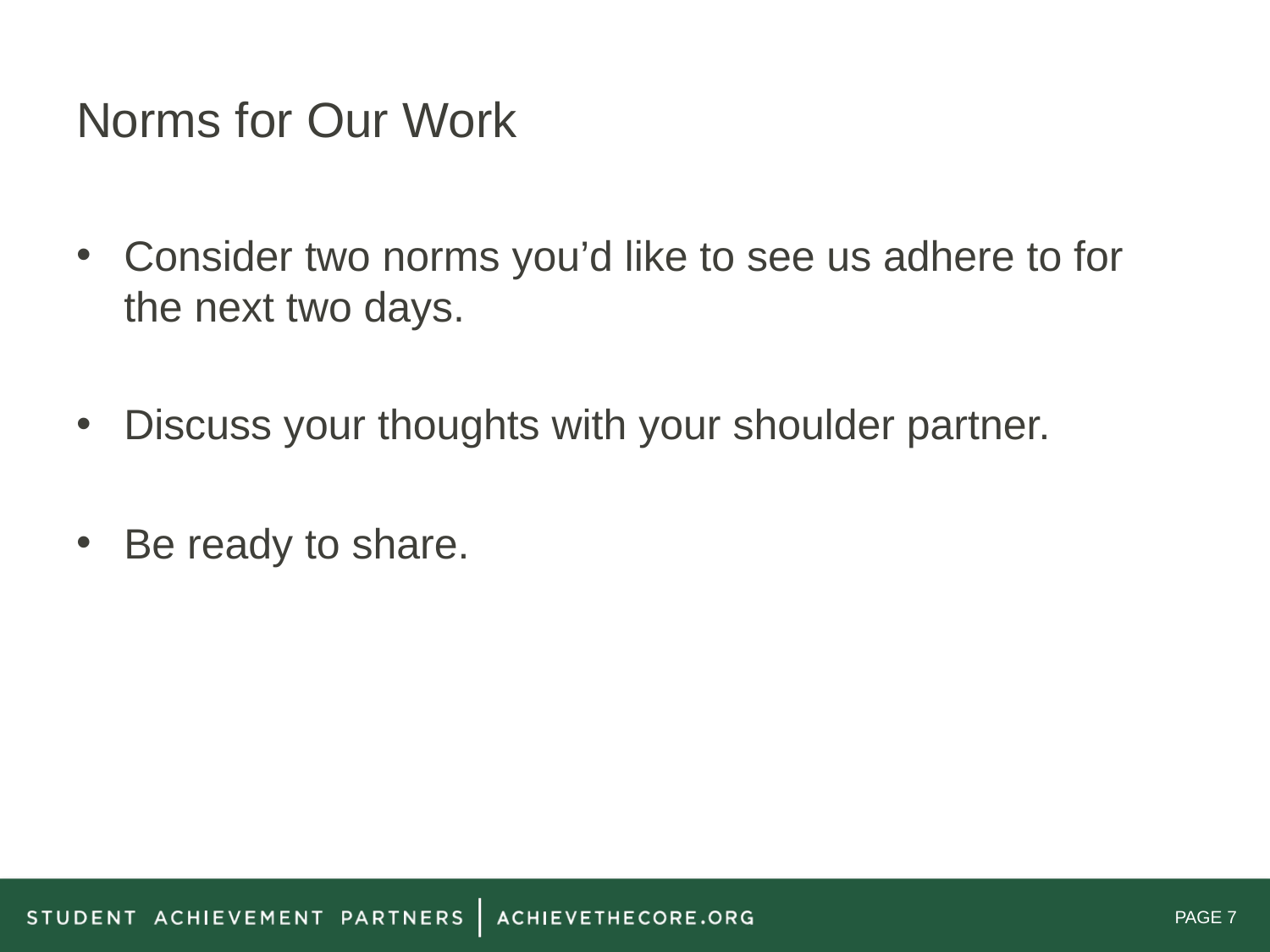

# Norms for Our Work
Consider two norms you’d like to see us adhere to for the next two days.

Discuss your thoughts with your shoulder partner.

Be ready to share.